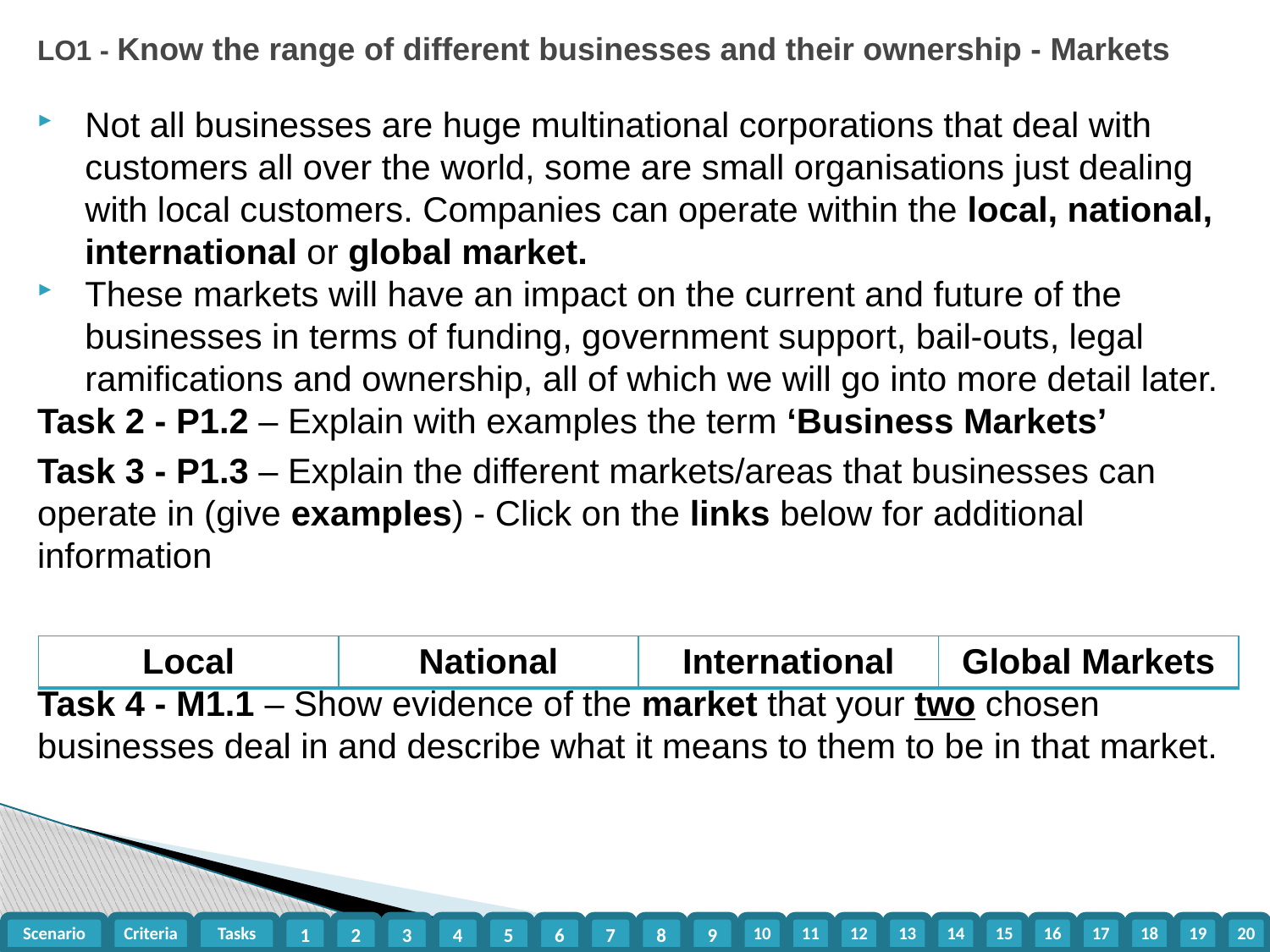

# LO1 - Know the range of different businesses and their ownership - Markets
Not all businesses are huge multinational corporations that deal with customers all over the world, some are small organisations just dealing with local customers. Companies can operate within the local, national, international or global market.
These markets will have an impact on the current and future of the businesses in terms of funding, government support, bail-outs, legal ramifications and ownership, all of which we will go into more detail later.
Task 2 - P1.2 – Explain with examples the term ‘Business Markets’
Task 3 - P1.3 – Explain the different markets/areas that businesses can operate in (give examples) - Click on the links below for additional information

Task 4 - M1.1 – Show evidence of the market that your two chosen businesses deal in and describe what it means to them to be in that market.
| Local | National | International | Global Markets |
| --- | --- | --- | --- |